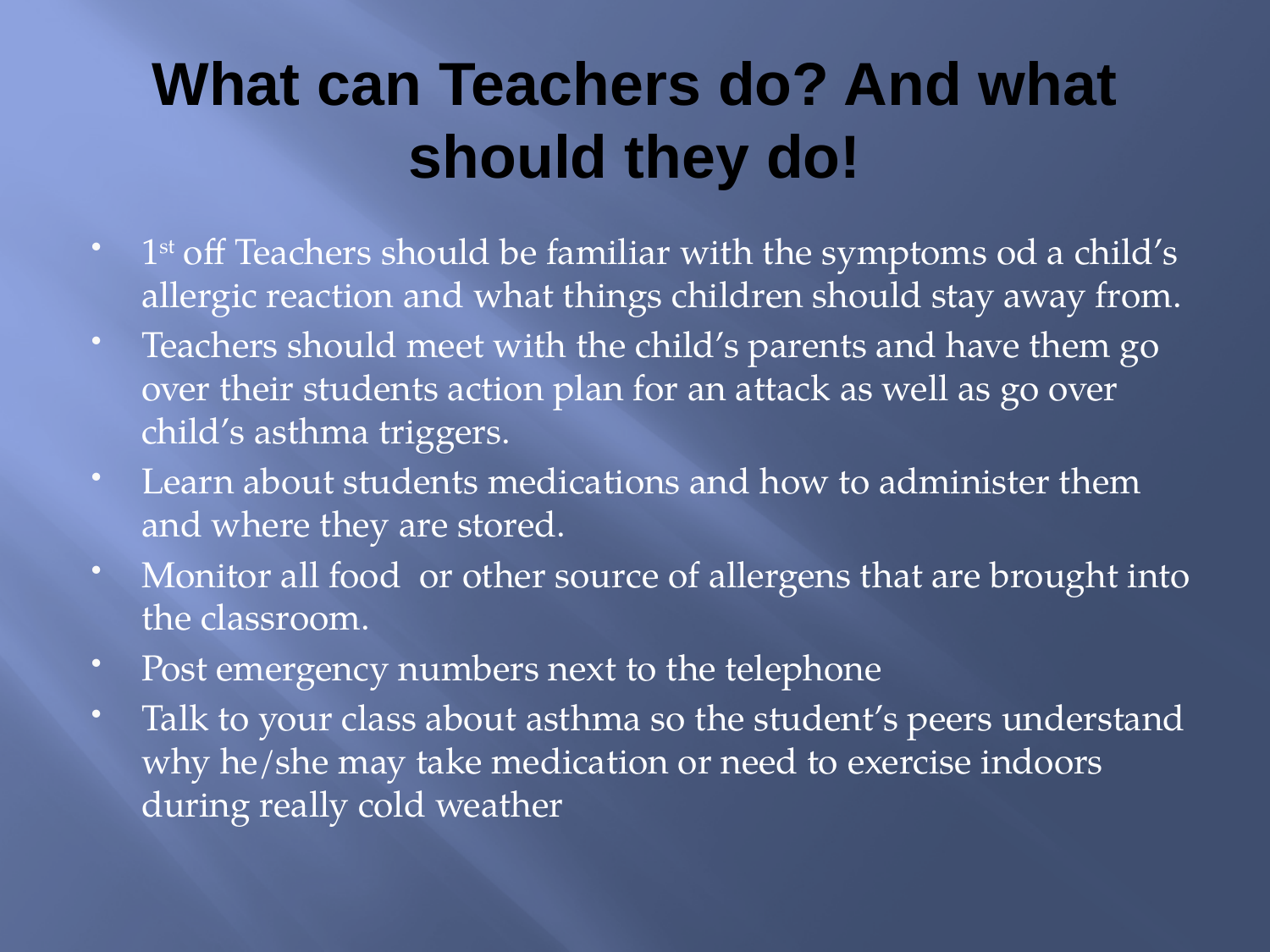

# What can Teachers do? And what should they do!
1st off Teachers should be familiar with the symptoms od a child’s allergic reaction and what things children should stay away from.
Teachers should meet with the child’s parents and have them go over their students action plan for an attack as well as go over child’s asthma triggers.
Learn about students medications and how to administer them and where they are stored.
Monitor all food  or other source of allergens that are brought into the classroom.
Post emergency numbers next to the telephone
Talk to your class about asthma so the student’s peers understand why he/she may take medication or need to exercise indoors during really cold weather